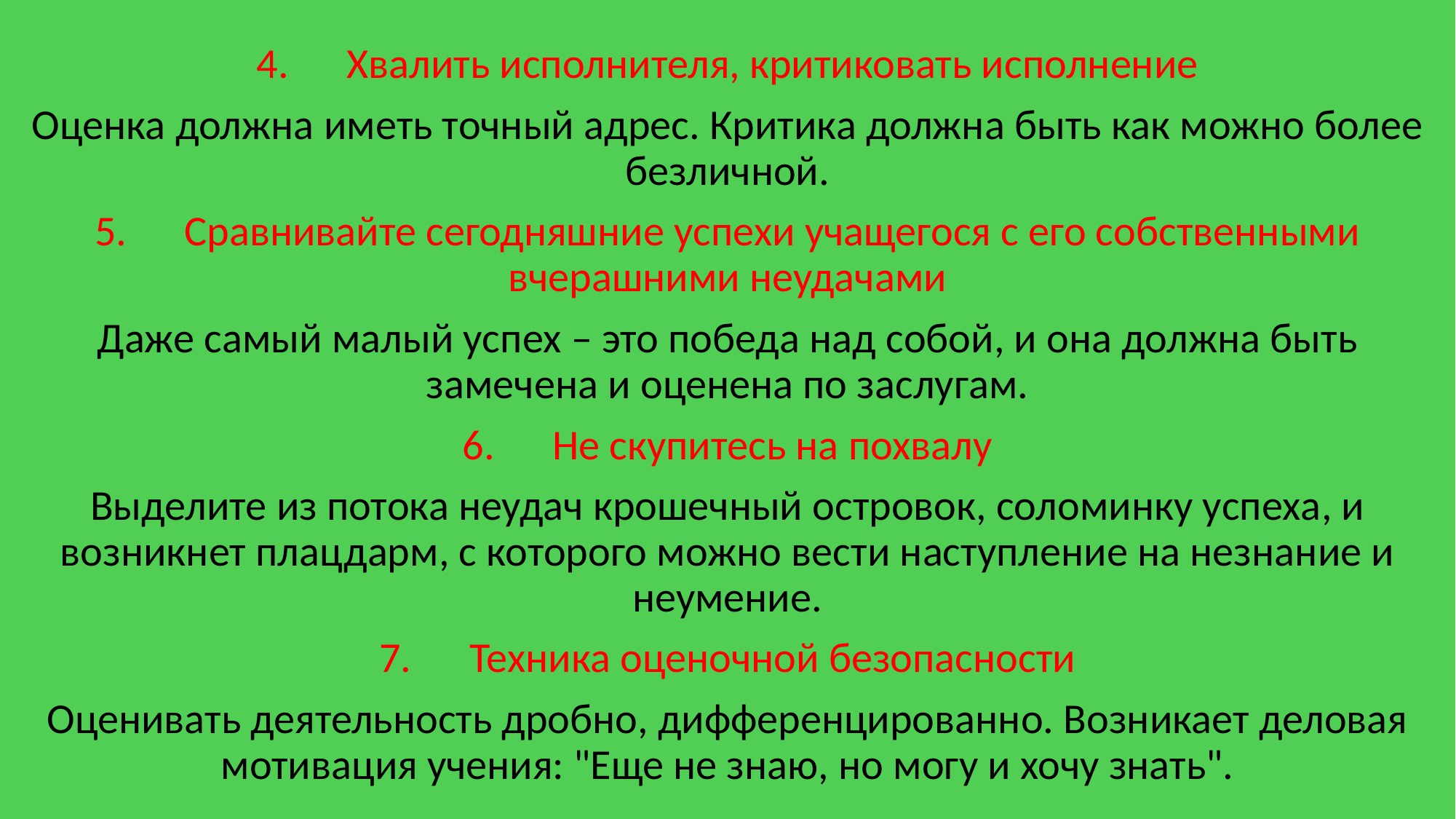

4.      Хвалить исполнителя, критиковать исполнение
Оценка должна иметь точный адрес. Критика должна быть как можно более безличной.
5.      Сравнивайте сегодняшние успехи учащегося с его собственными вчерашними неудачами
Даже самый малый успех – это победа над собой, и она должна быть замечена и оценена по заслугам.
6.      Не скупитесь на похвалу
Выделите из потока неудач крошечный островок, соломинку успеха, и возникнет плацдарм, с которого можно вести наступление на незнание и неумение.
7.      Техника оценочной безопасности
Оценивать деятельность дробно, дифференцированно. Возникает деловая мотивация учения: "Еще не знаю, но могу и хочу знать".